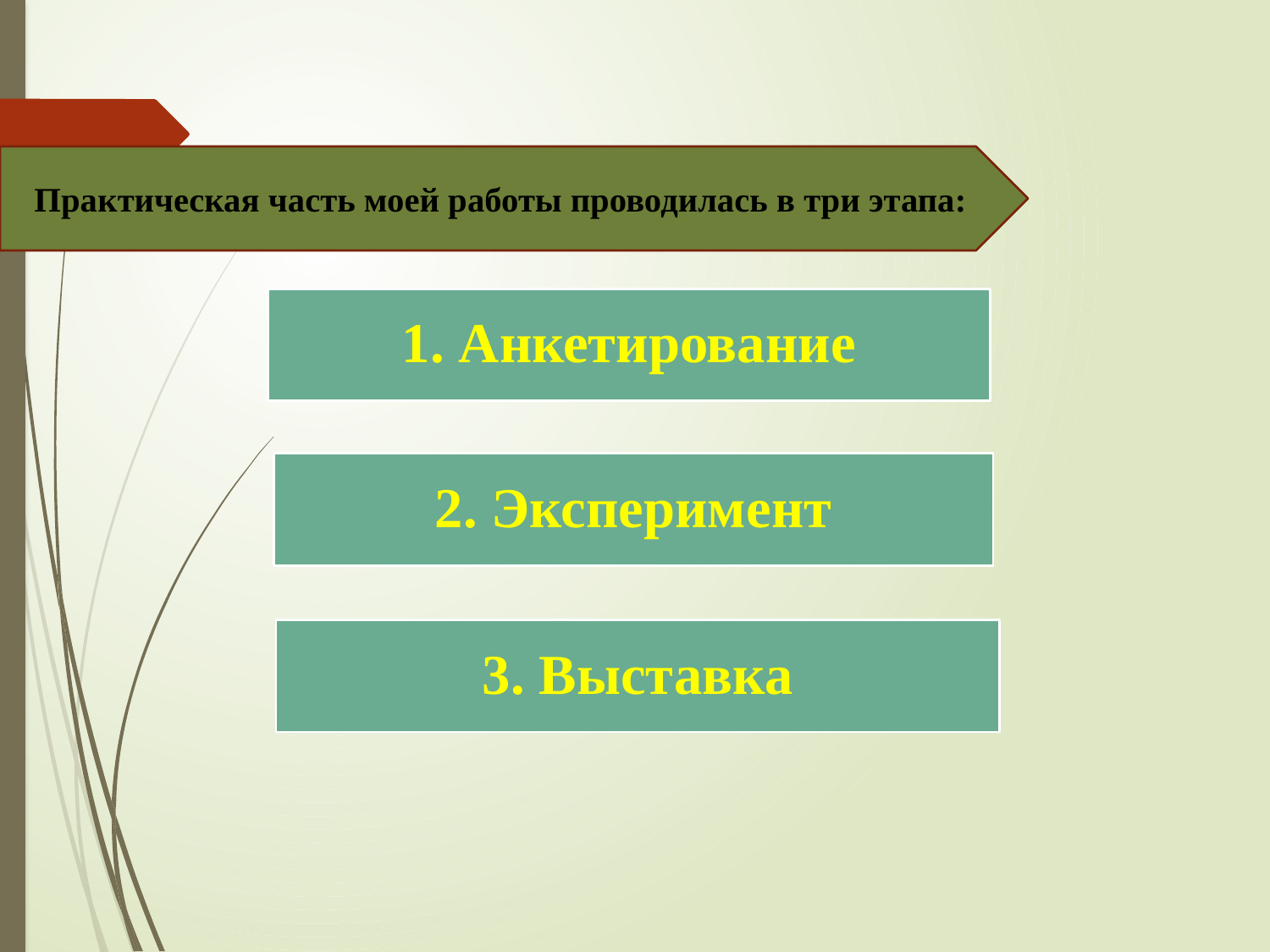

Практическая часть моей работы проводилась в три этапа:
1. Анкетирование
2. Эксперимент
3. Выставка